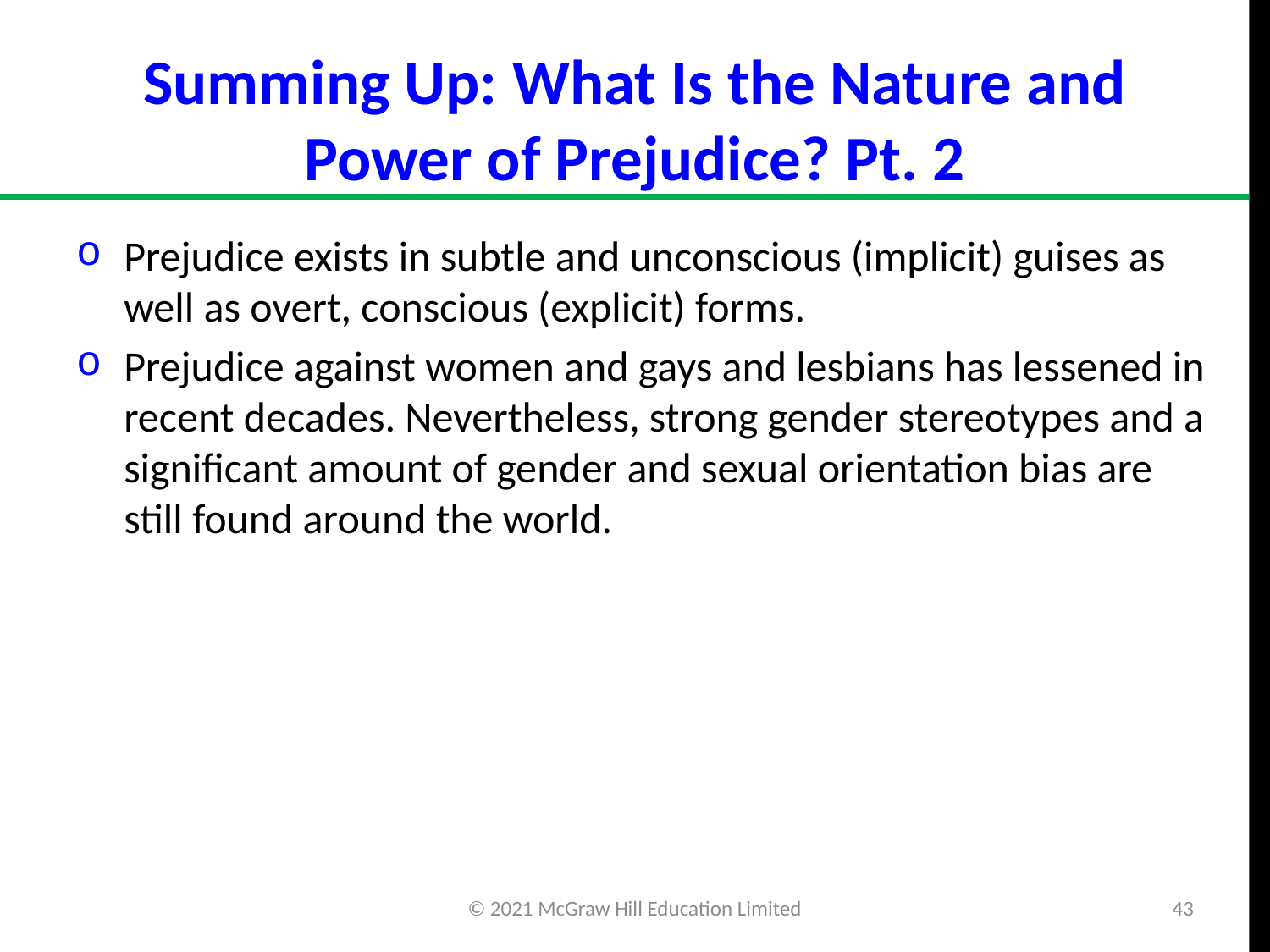

# Summing Up: What Is the Nature and Power of Prejudice? Pt. 2
Prejudice exists in subtle and unconscious (implicit) guises as well as overt, conscious (explicit) forms.
Prejudice against women and gays and lesbians has lessened in recent decades. Nevertheless, strong gender stereotypes and a significant amount of gender and sexual orientation bias are still found around the world.
© 2021 McGraw Hill Education Limited
43